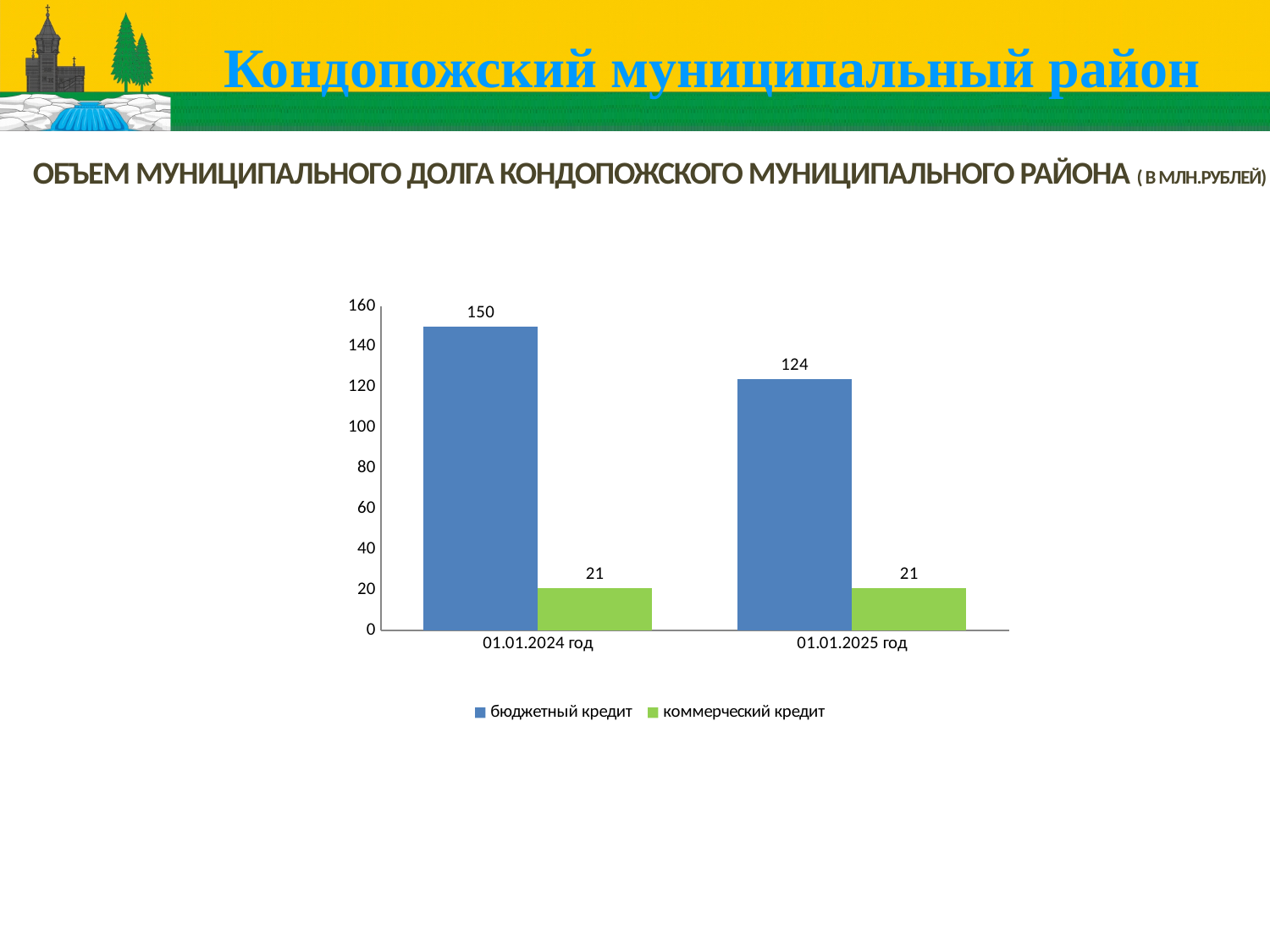

Кондопожский муниципальный район

ОБЪЕМ МУНИЦИПАЛЬНОГО ДОЛГА Кондопожского муниципального района ( в млн.рублей)

### Chart

| Category | бюджетный кредит  | коммерческий кредит |
|---|---|---|
| 01.01.2024 год | 150.0 | 21.0 |
| 01.01.2025 год | 124.0 | 21.0 |